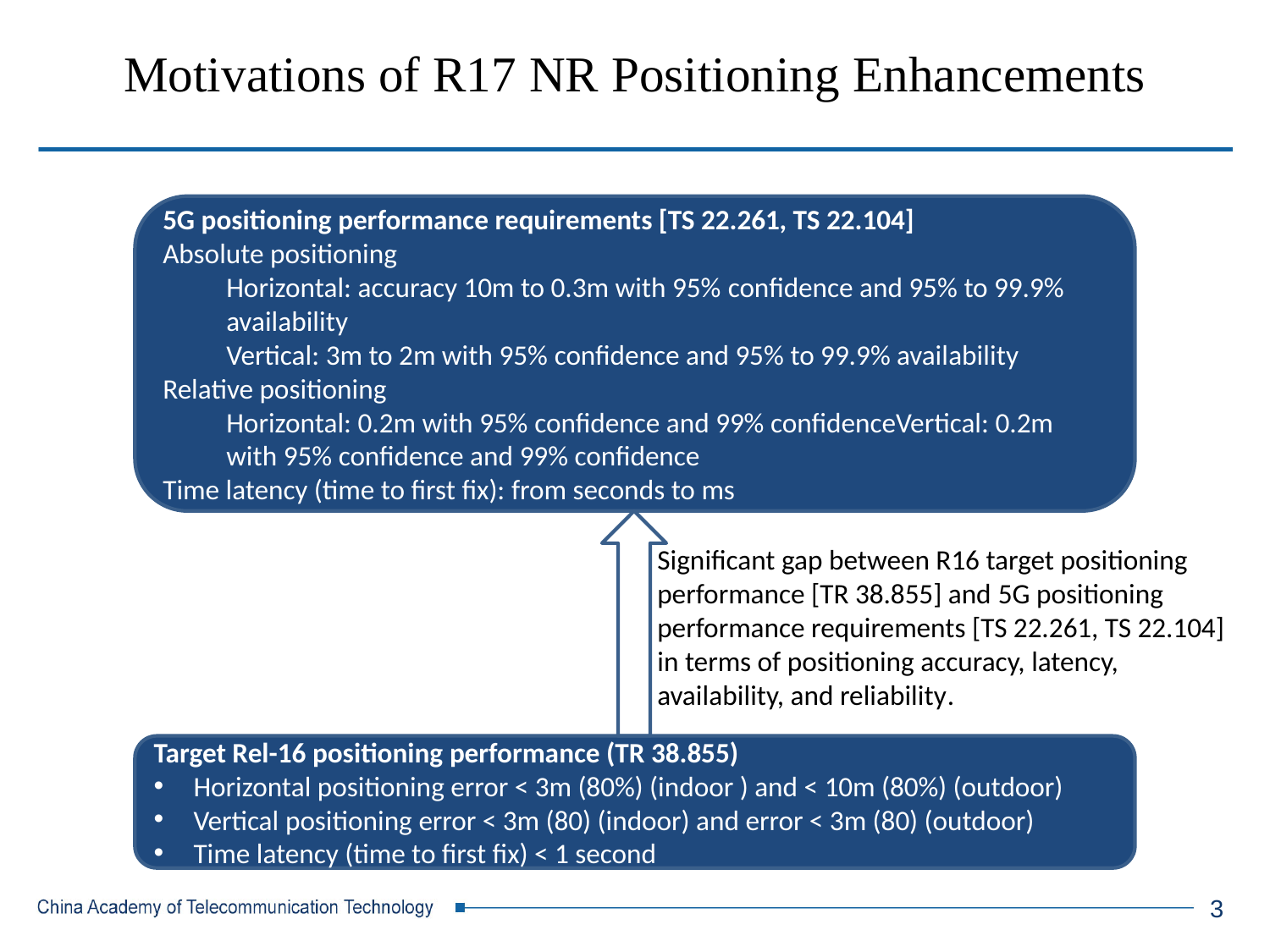

Motivations of R17 NR Positioning Enhancements
5G positioning performance requirements [TS 22.261, TS 22.104]
Absolute positioning
Horizontal: accuracy 10m to 0.3m with 95% confidence and 95% to 99.9% availability
Vertical: 3m to 2m with 95% confidence and 95% to 99.9% availability
Relative positioning
Horizontal: 0.2m with 95% confidence and 99% confidenceVertical: 0.2m with 95% confidence and 99% confidence
Time latency (time to first fix): from seconds to ms
Significant gap between R16 target positioning performance [TR 38.855] and 5G positioning performance requirements [TS 22.261, TS 22.104] in terms of positioning accuracy, latency, availability, and reliability.

Target Rel-16 positioning performance (TR 38.855)
Horizontal positioning error < 3m (80%) (indoor ) and < 10m (80%) (outdoor)
Vertical positioning error < 3m (80) (indoor) and error < 3m (80) (outdoor)
Time latency (time to first fix) < 1 second
3